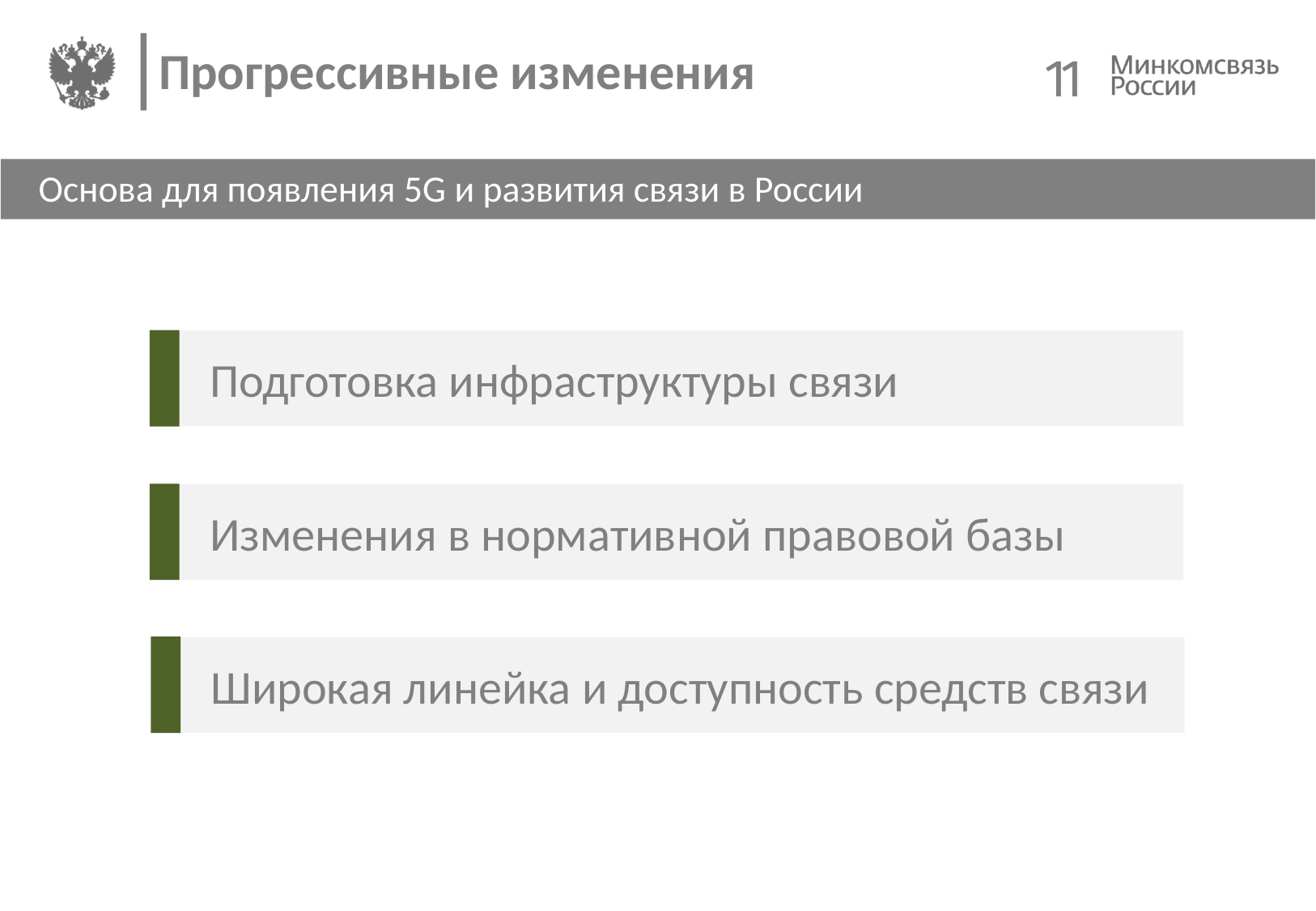

11
# Прогрессивные изменения
Основа для появления 5G и развития связи в России

Подготовка инфраструктуры связи

Изменения в нормативной правовой базы

Широкая линейка и доступность средств связи